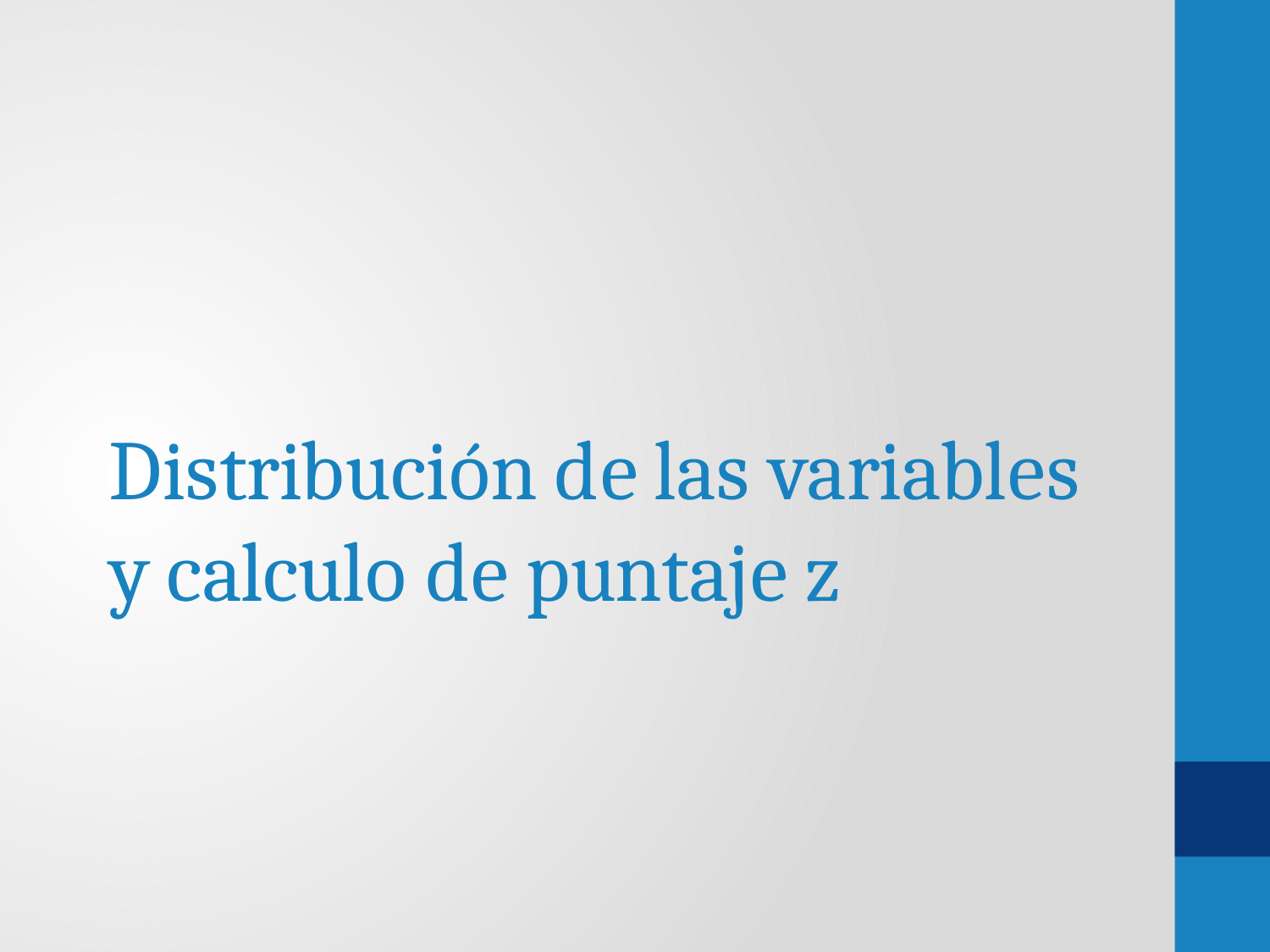

# Distribución de las variables y calculo de puntaje z